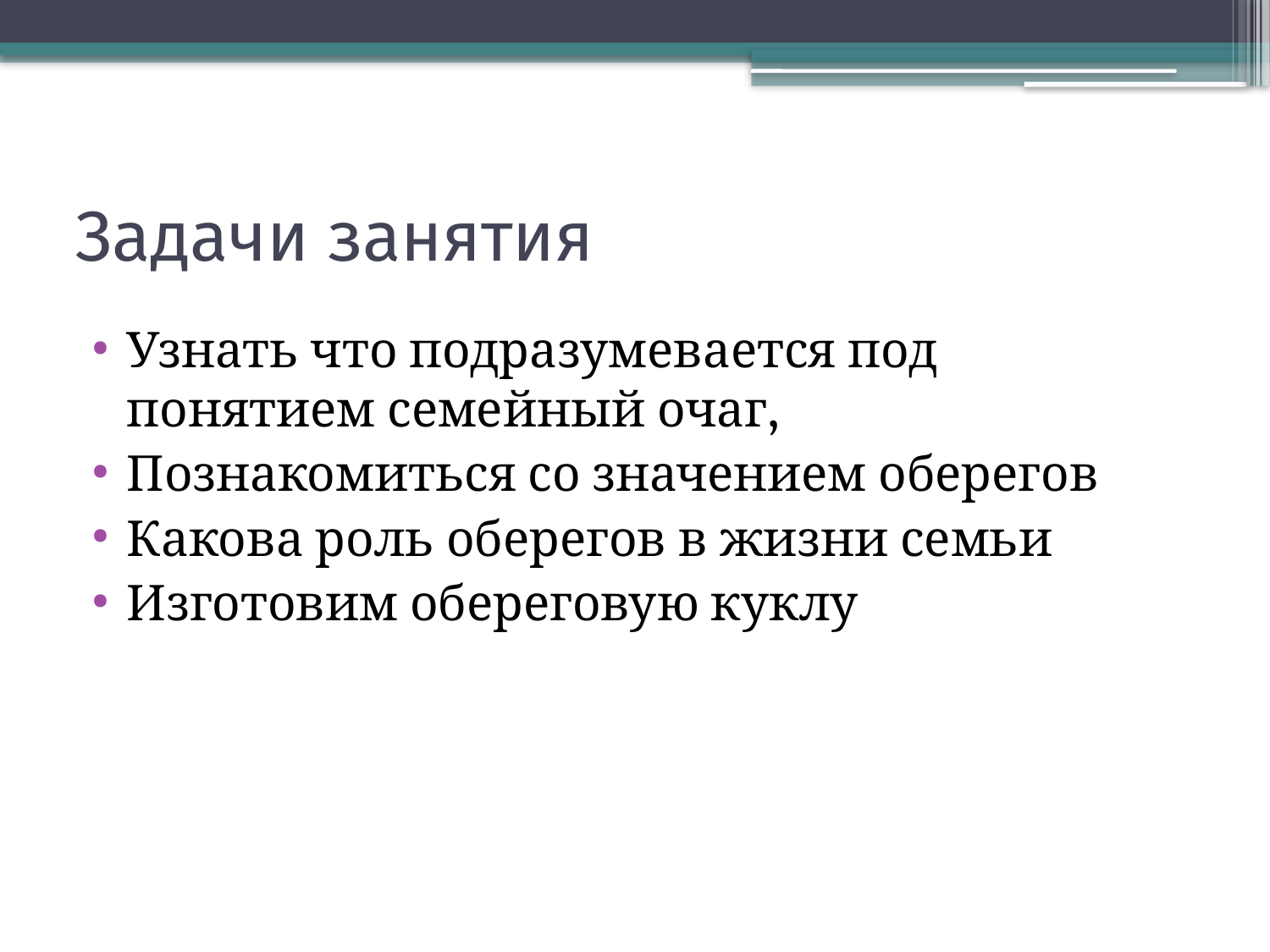

# Задачи занятия
Узнать что подразумевается под понятием семейный очаг,
Познакомиться со значением оберегов
Какова роль оберегов в жизни семьи
Изготовим обереговую куклу